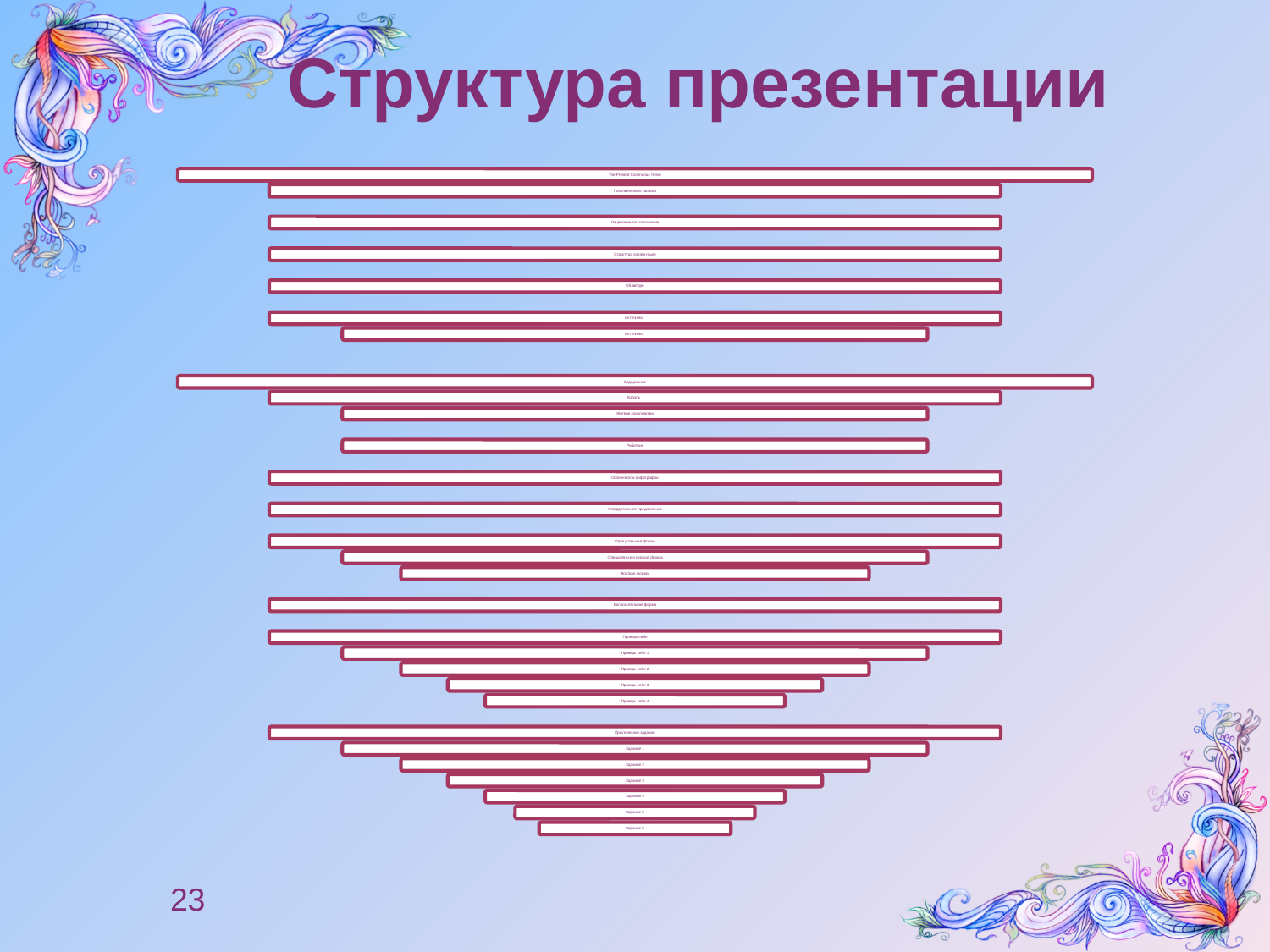

# Структура презентации
The Present Continuous Tense
Пояснительная записка
Лицензионное соглашение
Структура презентации
Об авторе
Источники
Источники
Содержание
Король
Жители королевства
Работник
Особенности орфографии
Утвердительное предложение
Отрицательная форма
Отрицательная краткая форма
Краткая форма
Вопросительная форма
Проверь себя
Проверь себя 1
Проверь себя 2
Проверь себя 3
Проверь себя 4
Практические задания
Задание 1
Задание 2
Задание 3
Задание 4
Задание 5
Задание 6
23